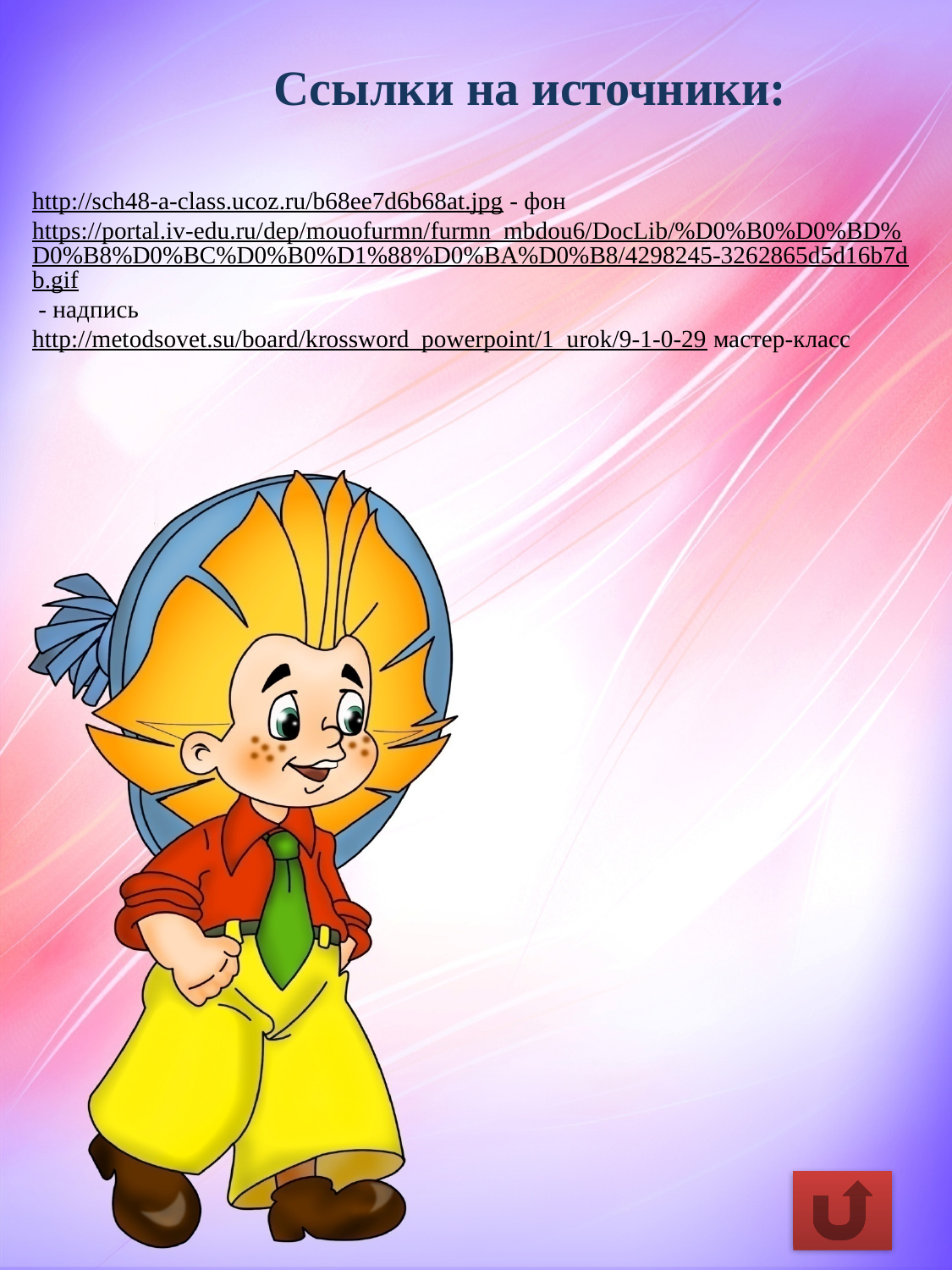

Ссылки на источники:
http://sch48-a-class.ucoz.ru/b68ee7d6b68at.jpg - фон
https://portal.iv-edu.ru/dep/mouofurmn/furmn_mbdou6/DocLib/%D0%B0%D0%BD%D0%B8%D0%BC%D0%B0%D1%88%D0%BA%D0%B8/4298245-3262865d5d16b7db.gif - надпись
http://metodsovet.su/board/krossword_powerpoint/1_urok/9-1-0-29 мастер-класс